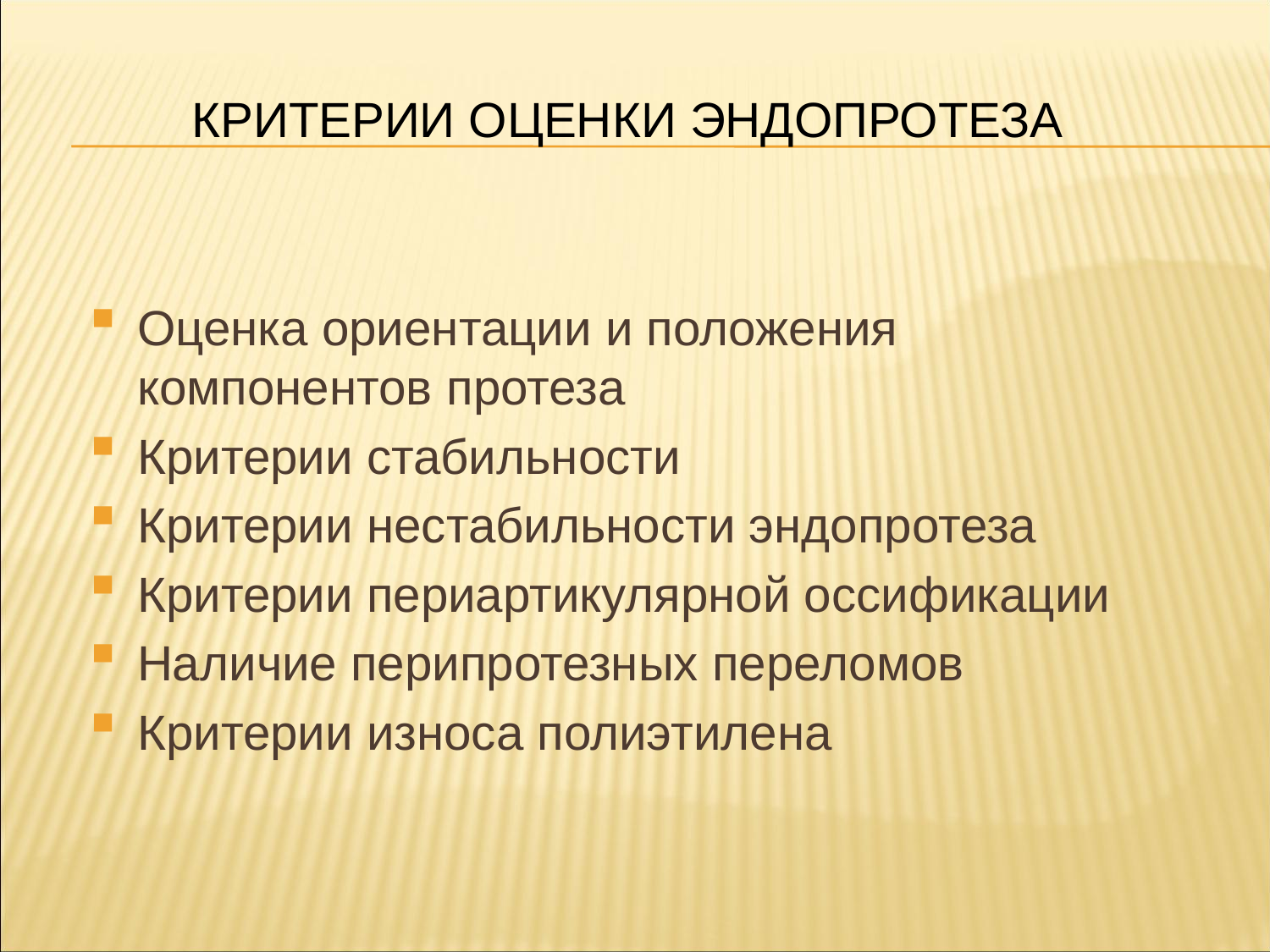

# Критерии оценки эндопротеза
Оценка ориентации и положения компонентов протеза
Критерии стабильности
Критерии нестабильности эндопротеза
Критерии периартикулярной оссификации
Наличие перипротезных переломов
Критерии износа полиэтилена